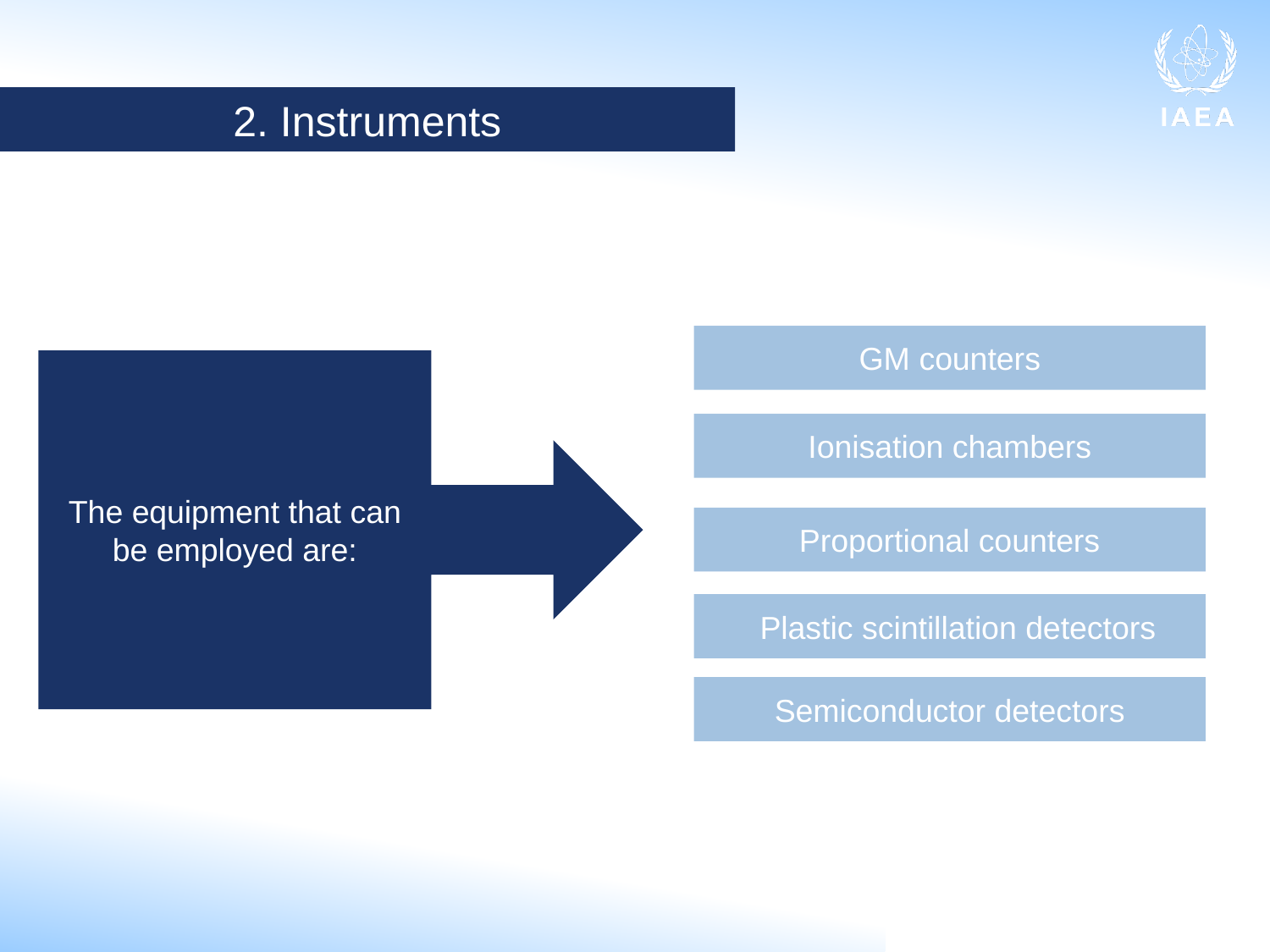

2. Instruments

GM counters

The equipment that can
be employed are:

Ionisation chambers

Proportional counters

      Plastic scintillation detectors

Semiconductor detectors